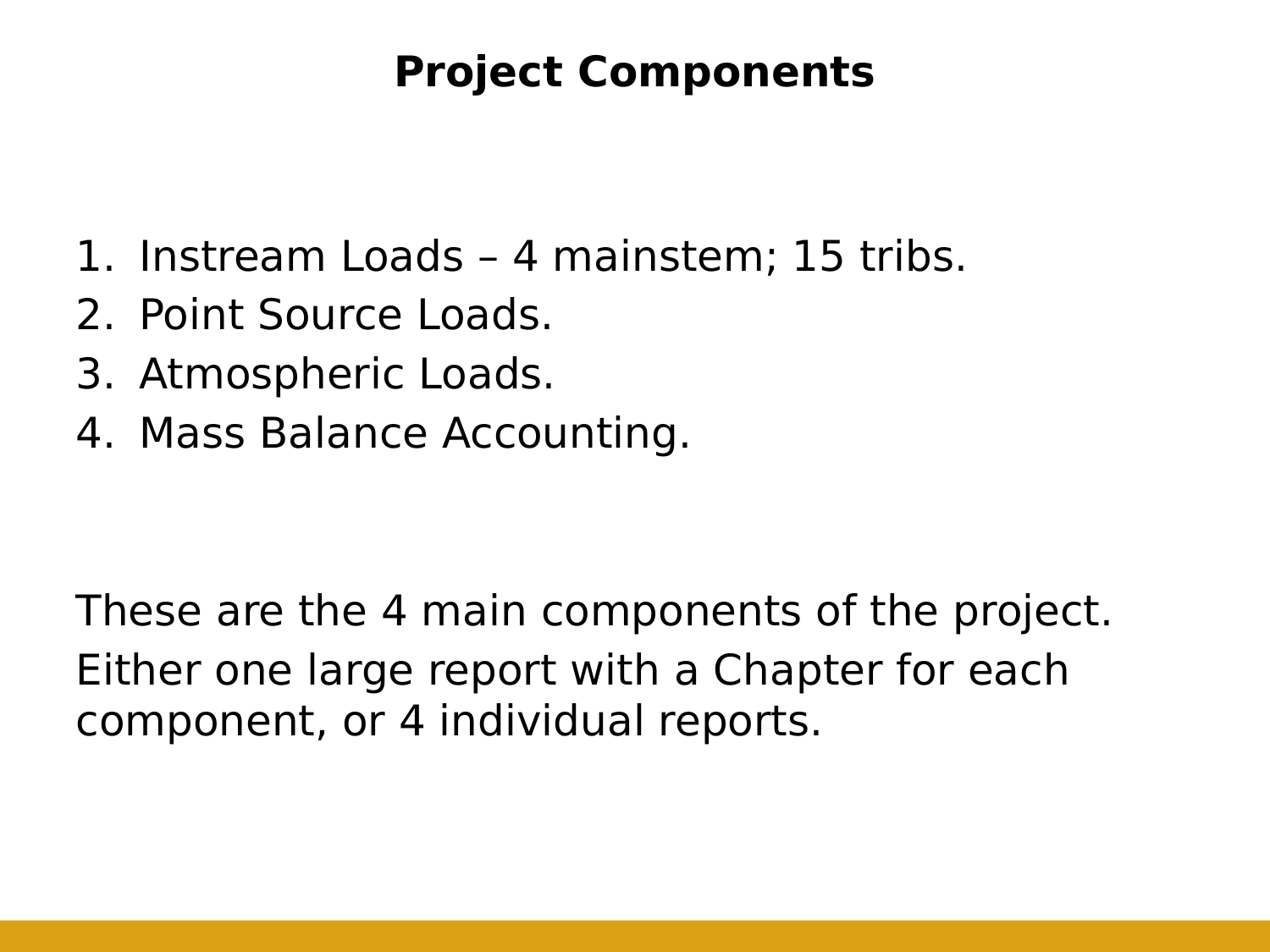

# Project Components
Instream Loads – 4 mainstem; 15 tribs.
Point Source Loads.
Atmospheric Loads.
Mass Balance Accounting.

These are the 4 main components of the project.
Either one large report with a Chapter for each component, or 4 individual reports.